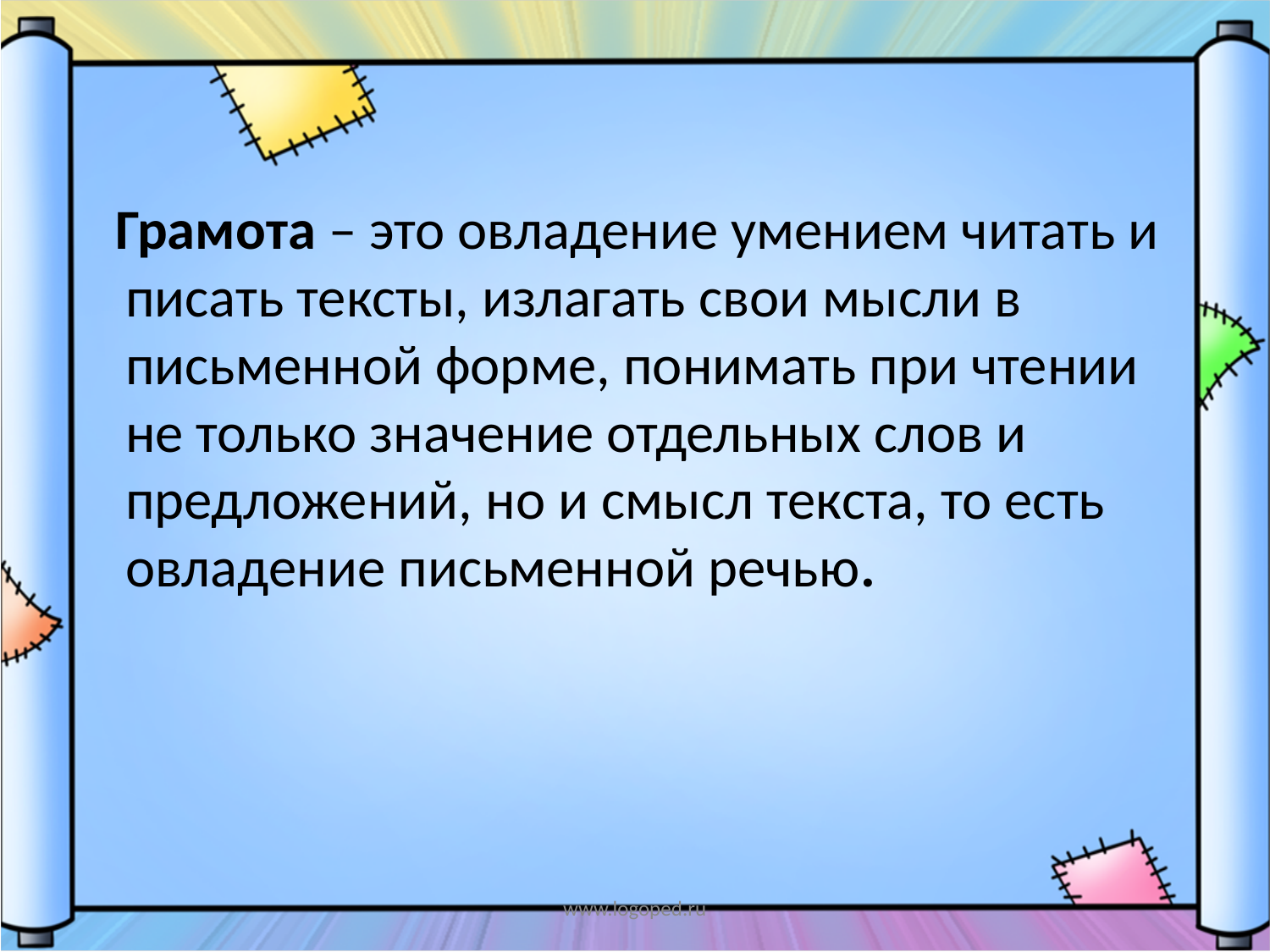

Грамота – это овладение умением читать и писать тексты, излагать свои мысли в письменной форме, понимать при чтении не только значение отдельных слов и предложений, но и смысл текста, то есть овладение письменной речью.

www.logoped.ru